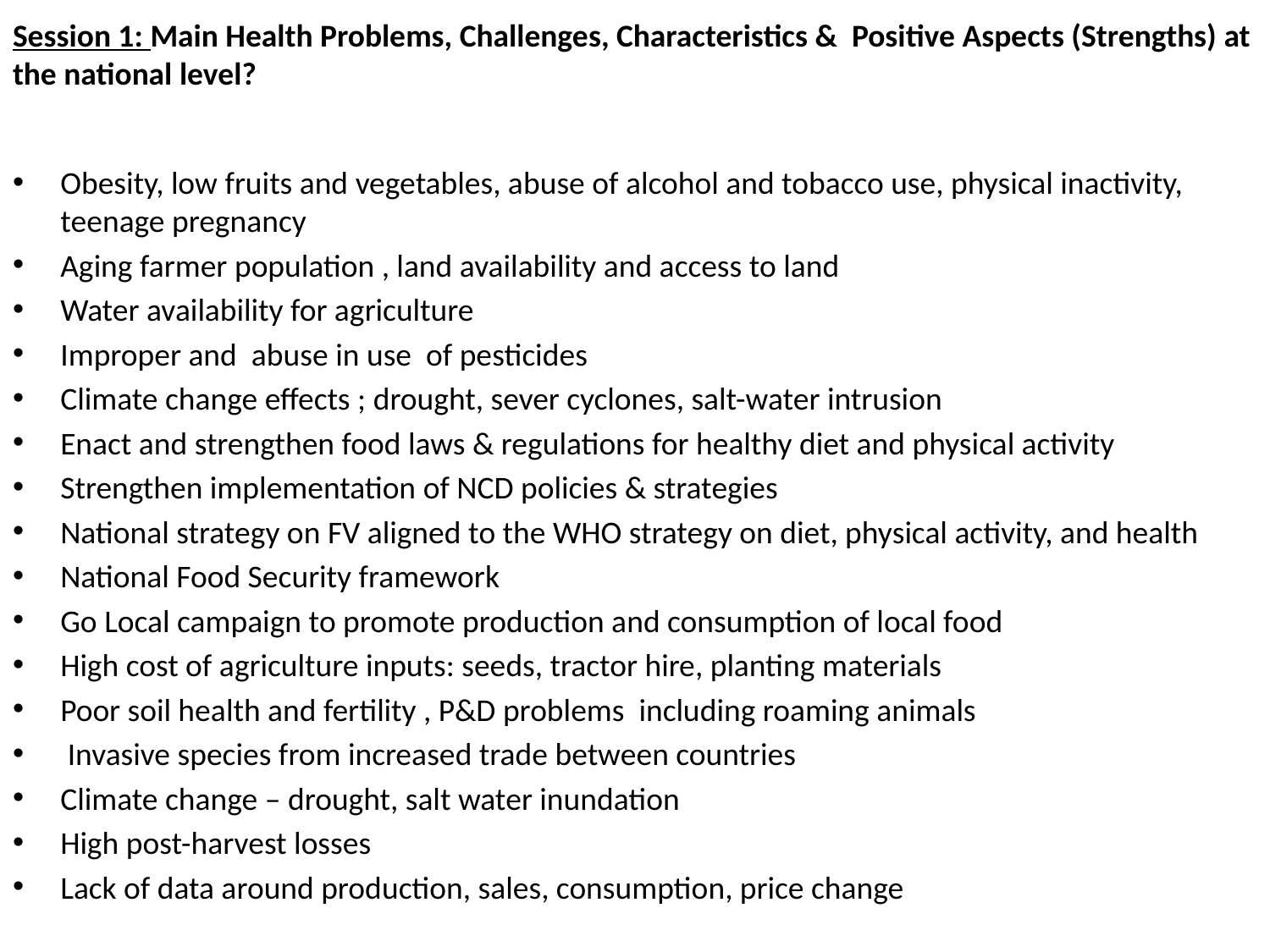

# Session 1: Main Health Problems, Challenges, Characteristics &  Positive Aspects (Strengths) at the national level?

Obesity, low fruits and vegetables, abuse of alcohol and tobacco use, physical inactivity, teenage pregnancy
Aging farmer population , land availability and access to land
Water availability for agriculture
Improper and  abuse in use  of pesticides
Climate change effects ; drought, sever cyclones, salt-water intrusion
Enact and strengthen food laws & regulations for healthy diet and physical activity
Strengthen implementation of NCD policies & strategies
National strategy on FV aligned to the WHO strategy on diet, physical activity, and health
National Food Security framework
Go Local campaign to promote production and consumption of local food
High cost of agriculture inputs: seeds, tractor hire, planting materials
Poor soil health and fertility , P&D problems  including roaming animals
 Invasive species from increased trade between countries
Climate change – drought, salt water inundation
High post-harvest losses
Lack of data around production, sales, consumption, price change